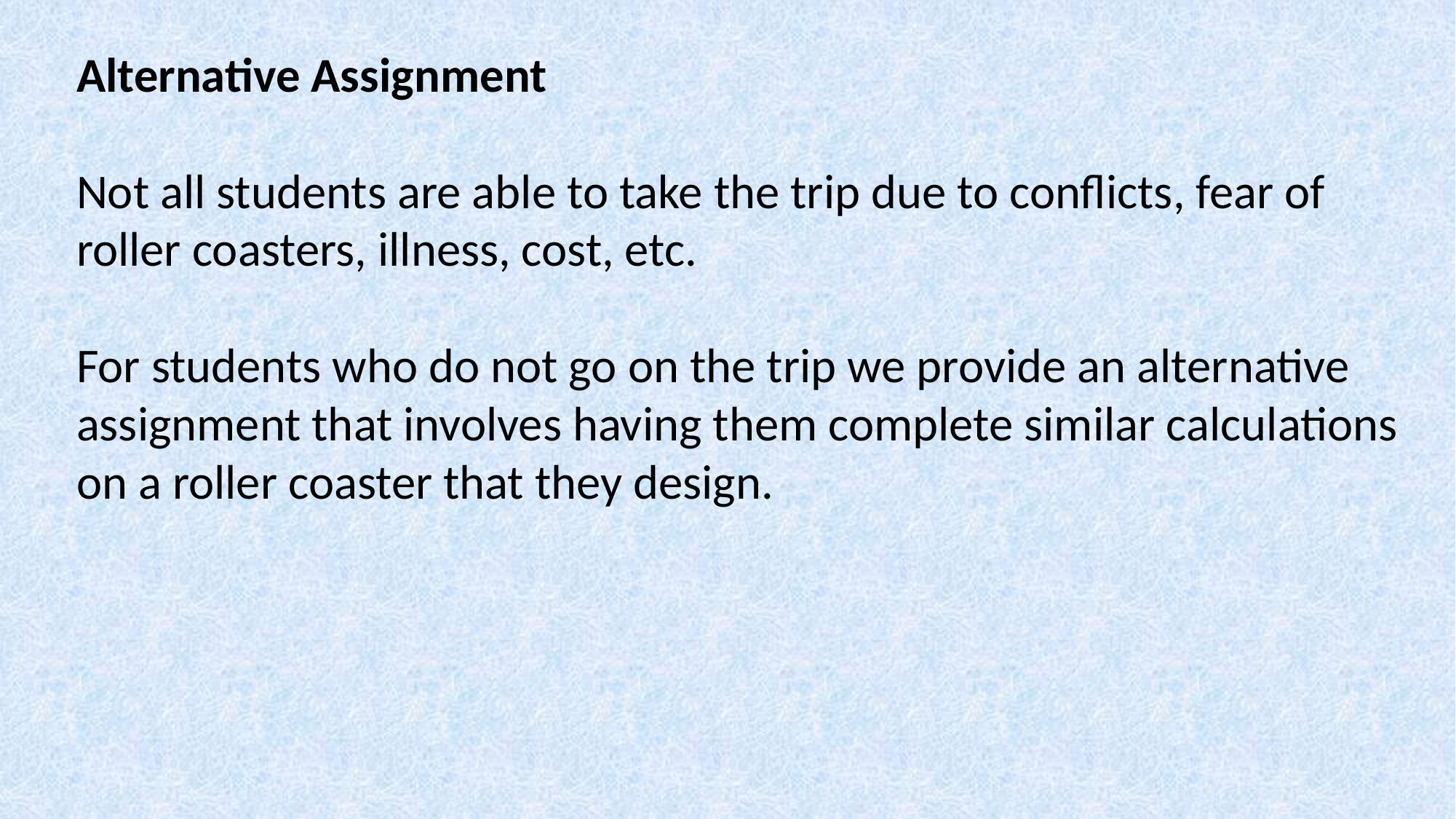

Alternative Assignment

Not all students are able to take the trip due to conflicts, fear of roller coasters, illness, cost, etc.

For students who do not go on the trip we provide an alternative assignment that involves having them complete similar calculations on a roller coaster that they design.